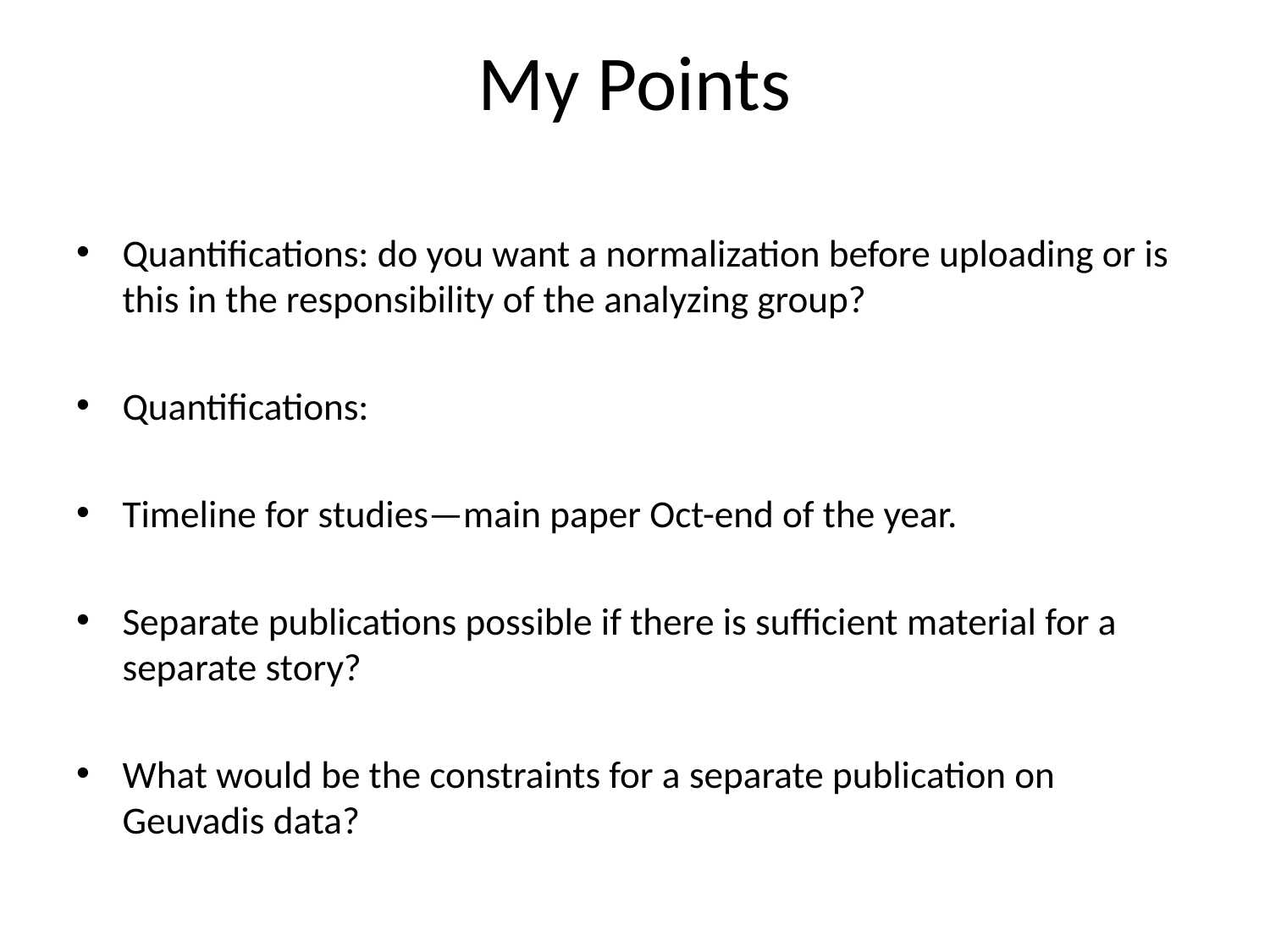

# My Points
Quantifications: do you want a normalization before uploading or is this in the responsibility of the analyzing group?

Quantifications:

Timeline for studies—main paper Oct-end of the year.

Separate publications possible if there is sufficient material for a separate story?

What would be the constraints for a separate publication on Geuvadis data?